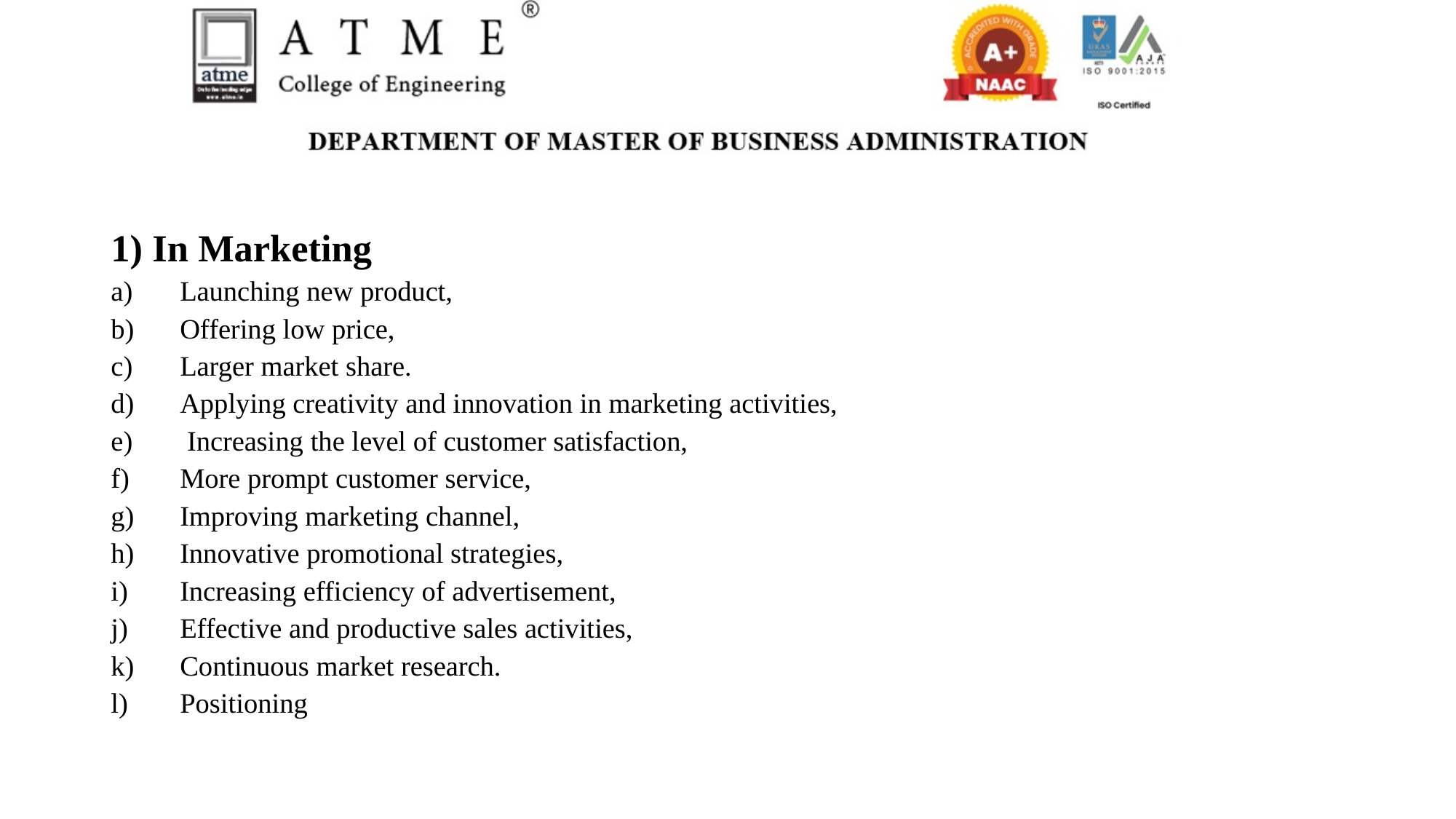

1) In Marketing
Launching new product,
Offering low price,
Larger market share.
Applying creativity and innovation in marketing activities,
 Increasing the level of customer satisfaction,
More prompt customer service,
Improving marketing channel,
Innovative promotional strategies,
Increasing efficiency of advertisement,
Effective and productive sales activities,
Continuous market research.
Positioning